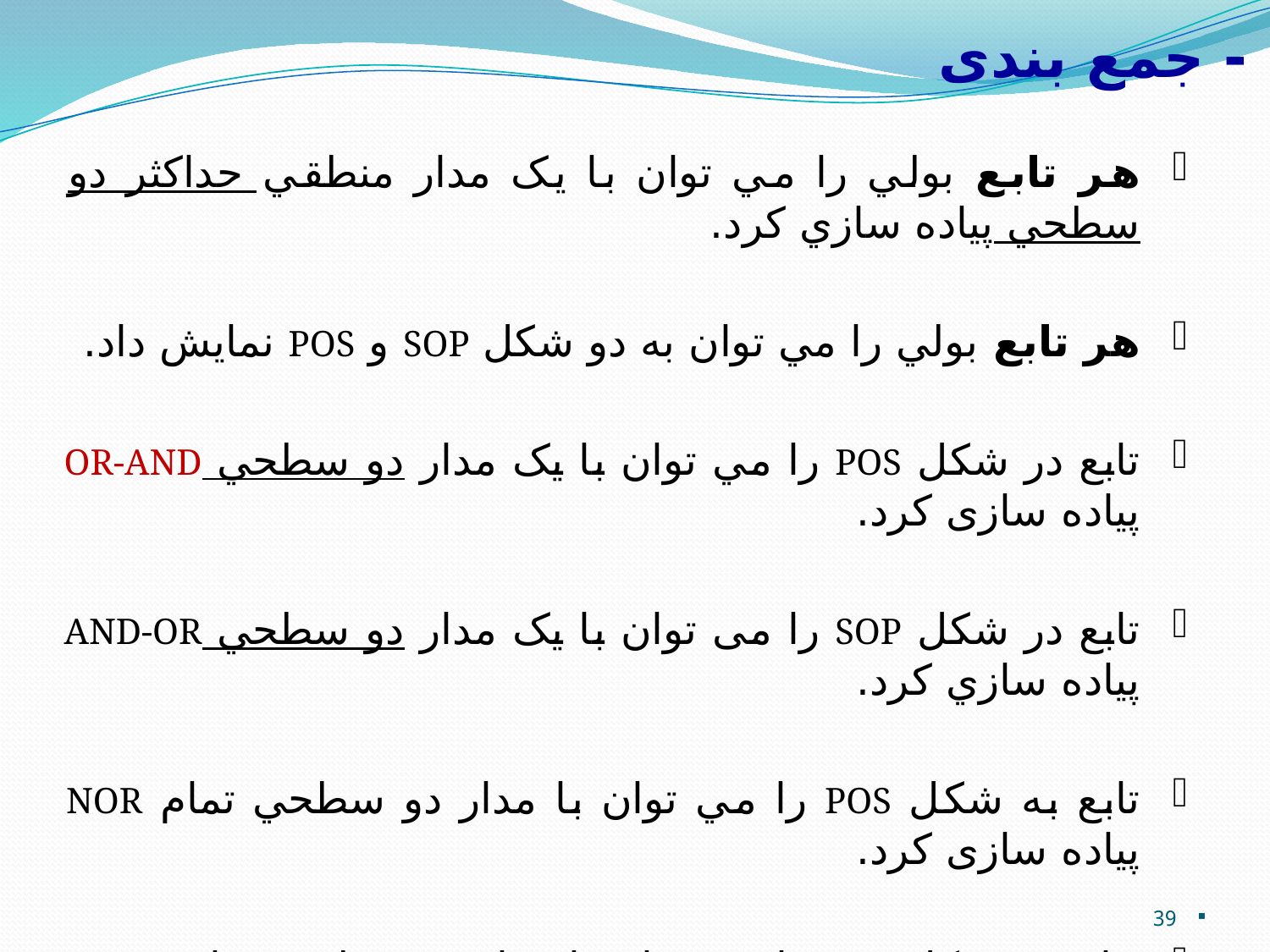

- جمع بندی
هر تابع بولي را مي توان با يک مدار منطقي حداکثر دو سطحي پياده سازي کرد.

هر تابع بولي را مي توان به دو شکل SOP و POS نمايش داد.

تابع در شکل POS را مي توان با يک مدار دو سطحي OR-AND پياده سازی کرد.

تابع در شکل SOP را می توان با يک مدار دو سطحي AND-OR پياده سازي کرد.

تابع به شکل POS را مي توان با مدار دو سطحي تمام NOR پياده سازی کرد.

 تابع به شکل SOP را می توان با مدار دو سطحي تمام NAND پياده سازی کرد.

39